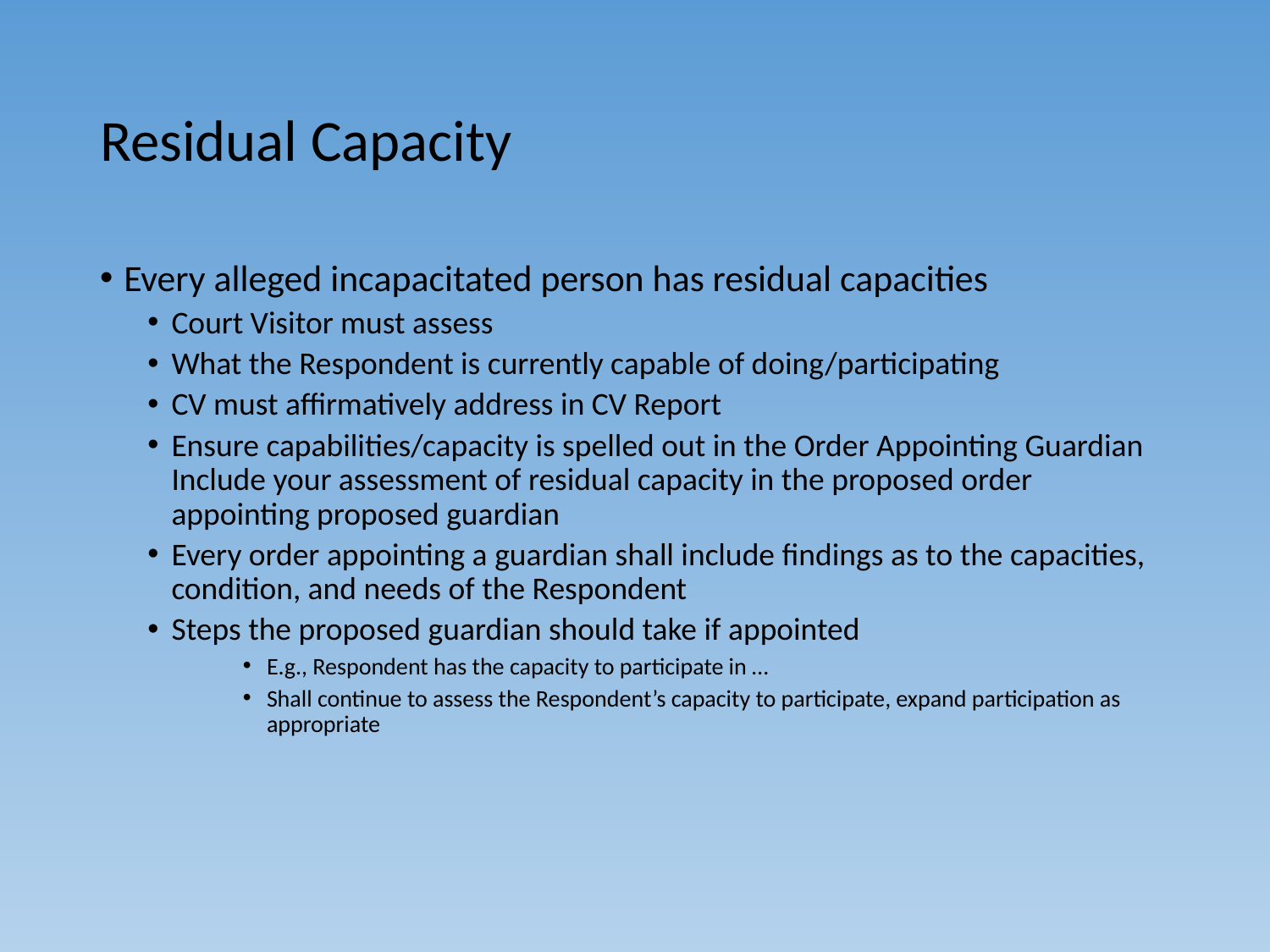

# Residual Capacity
Every alleged incapacitated person has residual capacities
Court Visitor must assess
What the Respondent is currently capable of doing/participating
CV must affirmatively address in CV Report
Ensure capabilities/capacity is spelled out in the Order Appointing Guardian Include your assessment of residual capacity in the proposed order appointing proposed guardian
Every order appointing a guardian shall include findings as to the capacities, condition, and needs of the Respondent
Steps the proposed guardian should take if appointed
E.g., Respondent has the capacity to participate in …
Shall continue to assess the Respondent’s capacity to participate, expand participation as appropriate